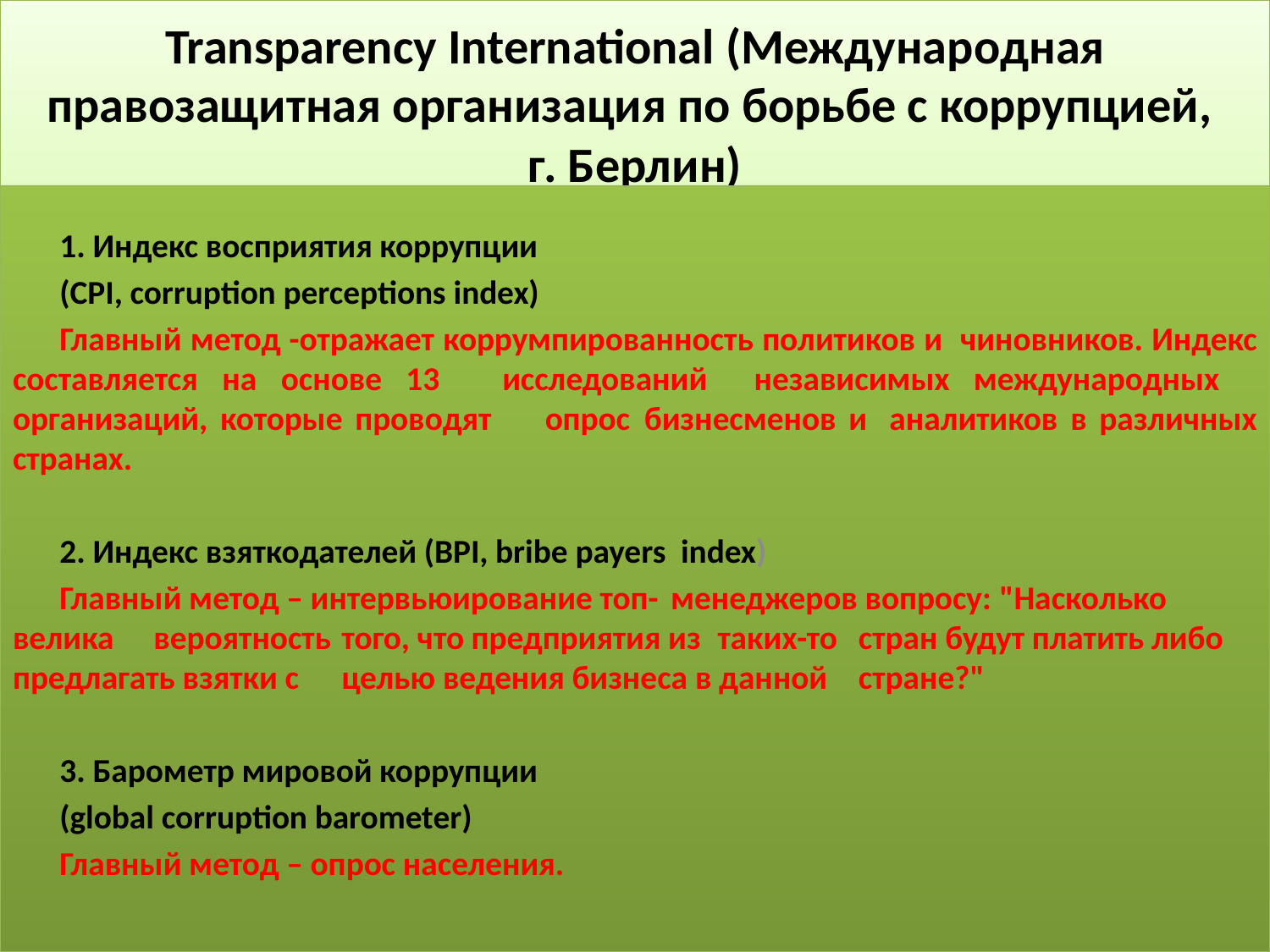

# Transparency International (Международная правозащитная организация по борьбе с коррупцией, г. Берлин)

	1. Индекс восприятия коррупции
	(CPI, corruption perceptions index)
	Главный метод -отражает коррумпированность политиков и 	чиновников. Индекс составляется на основе 13 	исследований 	независимых международных 	организаций, которые проводят 	опрос 	бизнесменов и 	аналитиков в различных странах.

	2. Индекс взяткодателей (BPI, bribe payers  index)
	Главный метод – интервьюирование топ-	менеджеров вопросу: 	"Насколько велика 	вероятность 	того, что предприятия из 	таких-то 	стран будут платить либо 	предлагать взятки с 	целью ведения бизнеса в данной 	стране?"

	3. Барометр мировой коррупции
	(global corruption barometer)
	Главный метод – опрос населения.

5